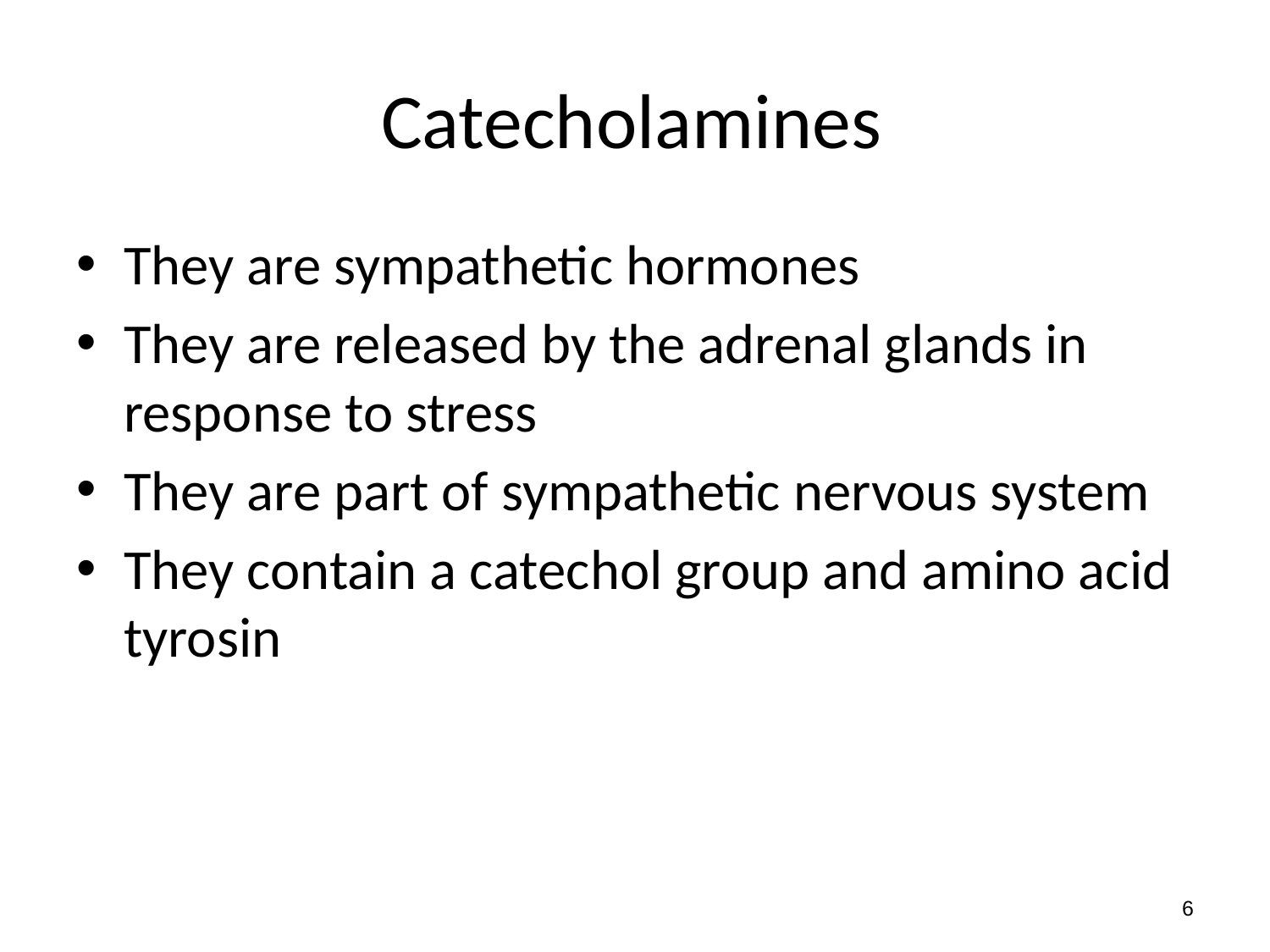

# Catecholamines
They are sympathetic hormones
They are released by the adrenal glands in response to stress
They are part of sympathetic nervous system
They contain a catechol group and amino acid tyrosin
6